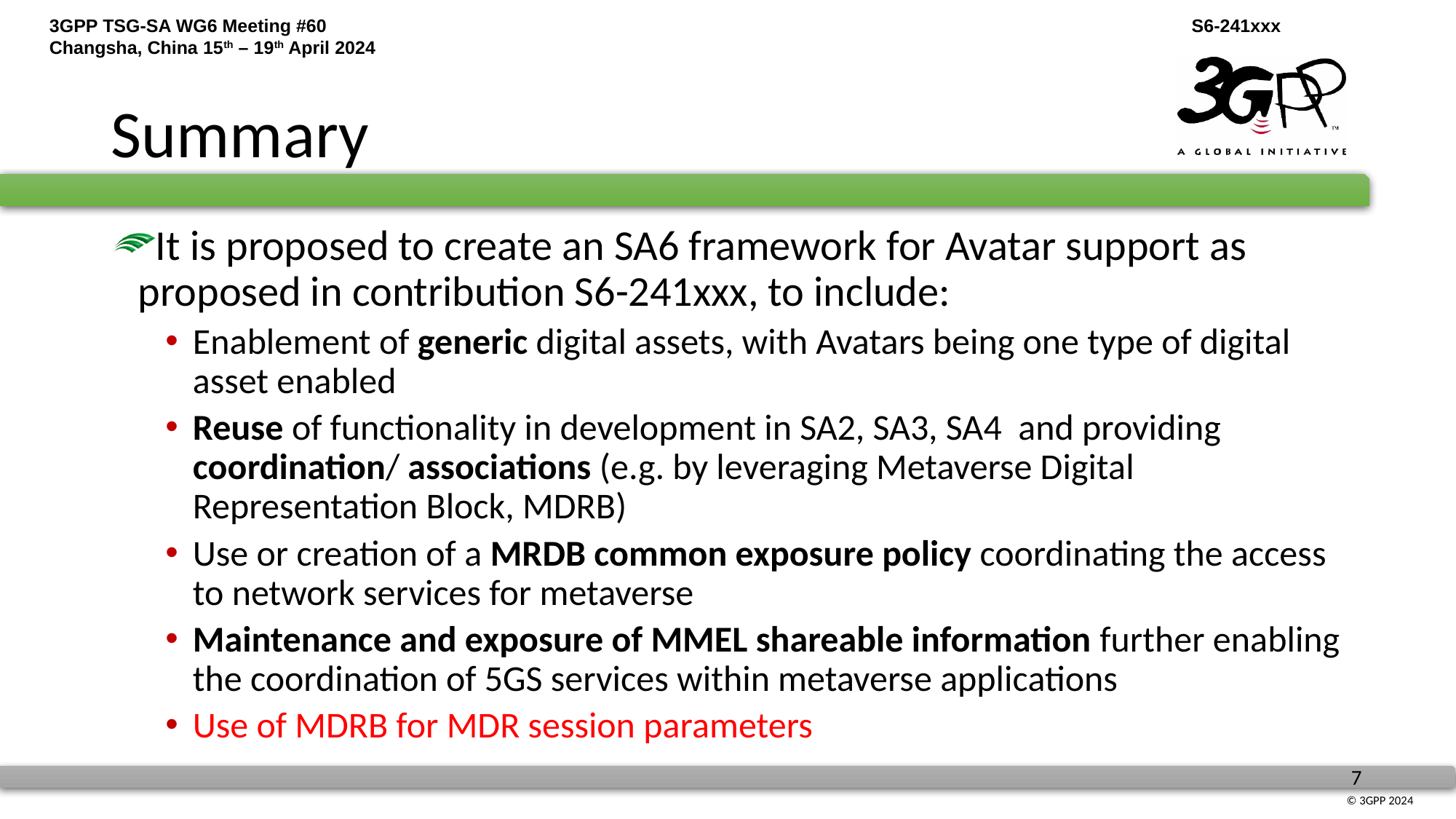

# Summary
It is proposed to create an SA6 framework for Avatar support as proposed in contribution S6-241xxx, to include:
Enablement of generic digital assets, with Avatars being one type of digital asset enabled
Reuse of functionality in development in SA2, SA3, SA4  and providing coordination/ associations (e.g. by leveraging Metaverse Digital Representation Block, MDRB)
Use or creation of a MRDB common exposure policy coordinating the access to network services for metaverse
Maintenance and exposure of MMEL shareable information further enabling the coordination of 5GS services within metaverse applications
Use of MDRB for MDR session parameters